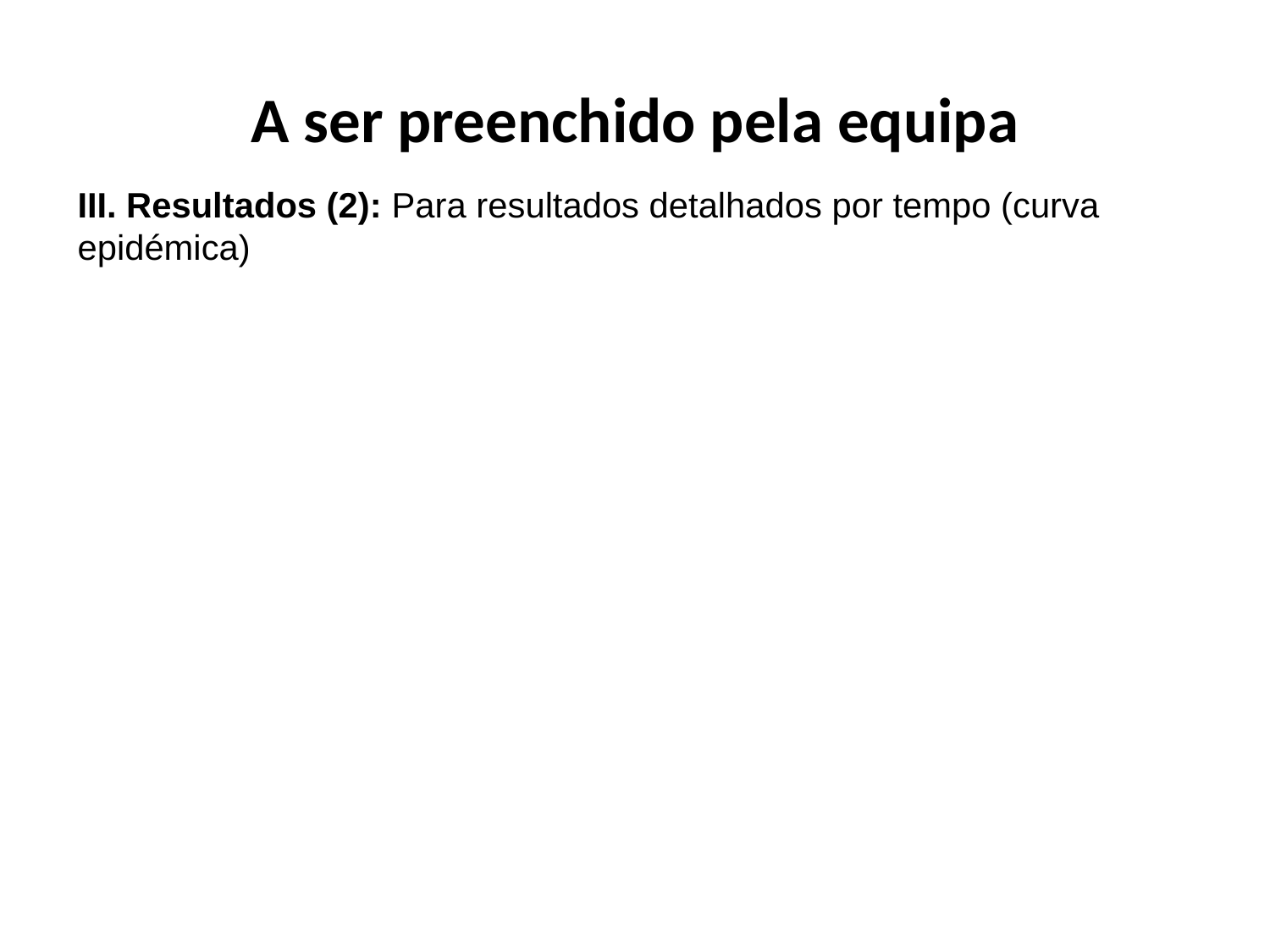

# A ser preenchido pela equipa
III. Resultados (2): Para resultados detalhados por tempo (curva epidémica)